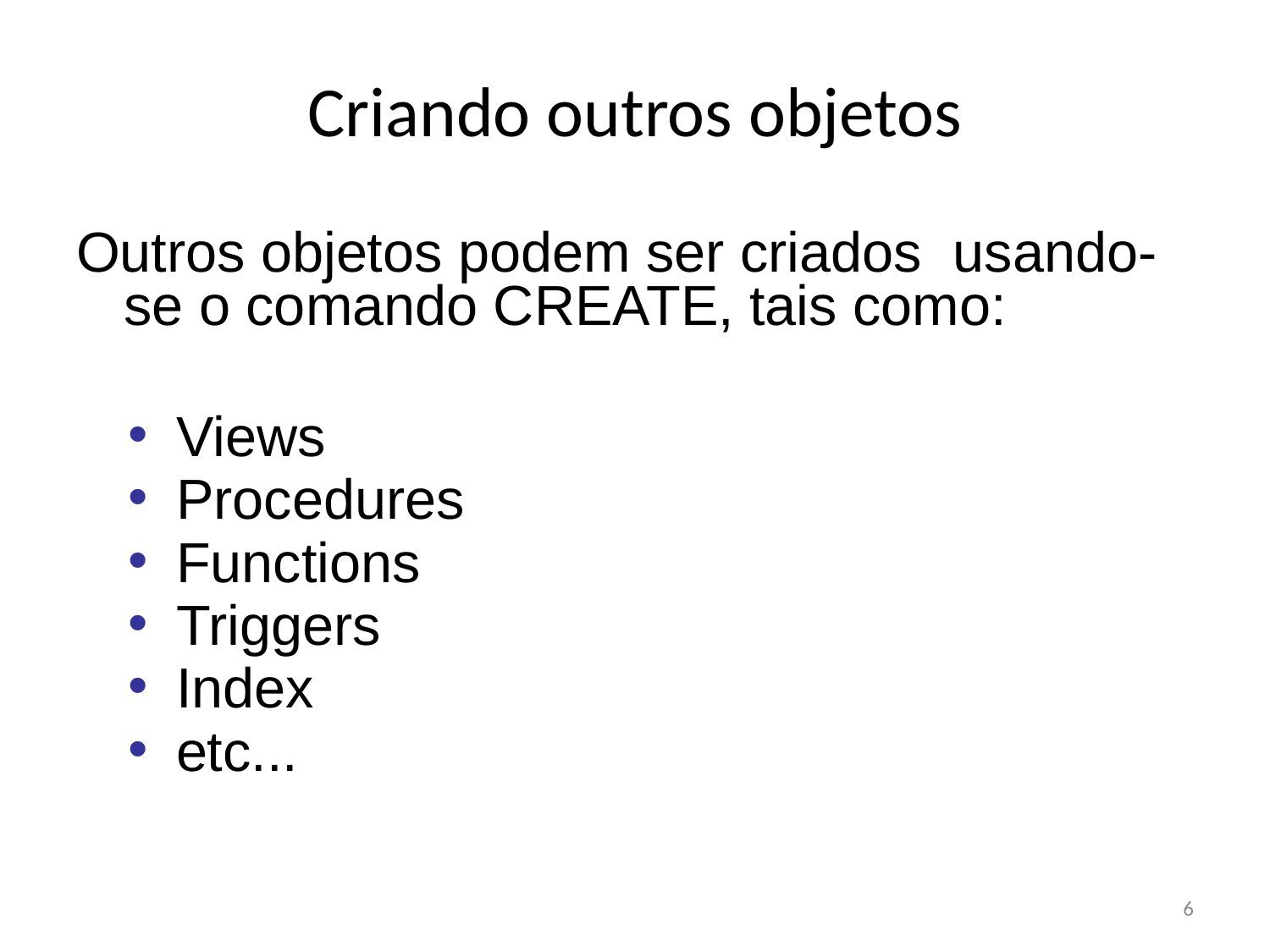

# Criando outros objetos
Outros objetos podem ser criados  usando-se o comando CREATE, tais como:
Views
Procedures
Functions
Triggers
Index
etc...
6